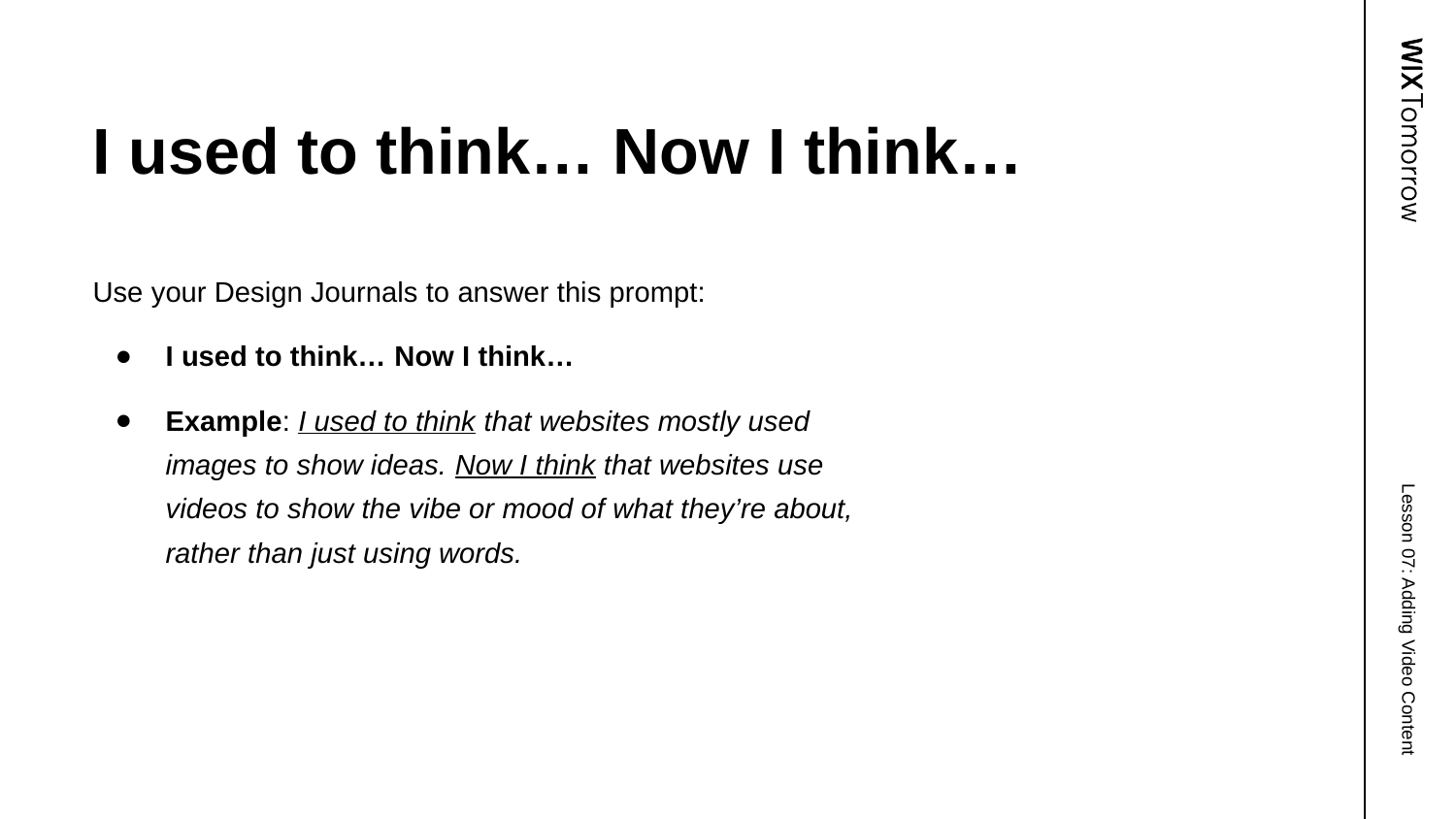

# I used to think… Now I think…
Use your Design Journals to answer this prompt:
I used to think… Now I think…
Example: I used to think that websites mostly used images to show ideas. Now I think that websites use videos to show the vibe or mood of what they’re about, rather than just using words.